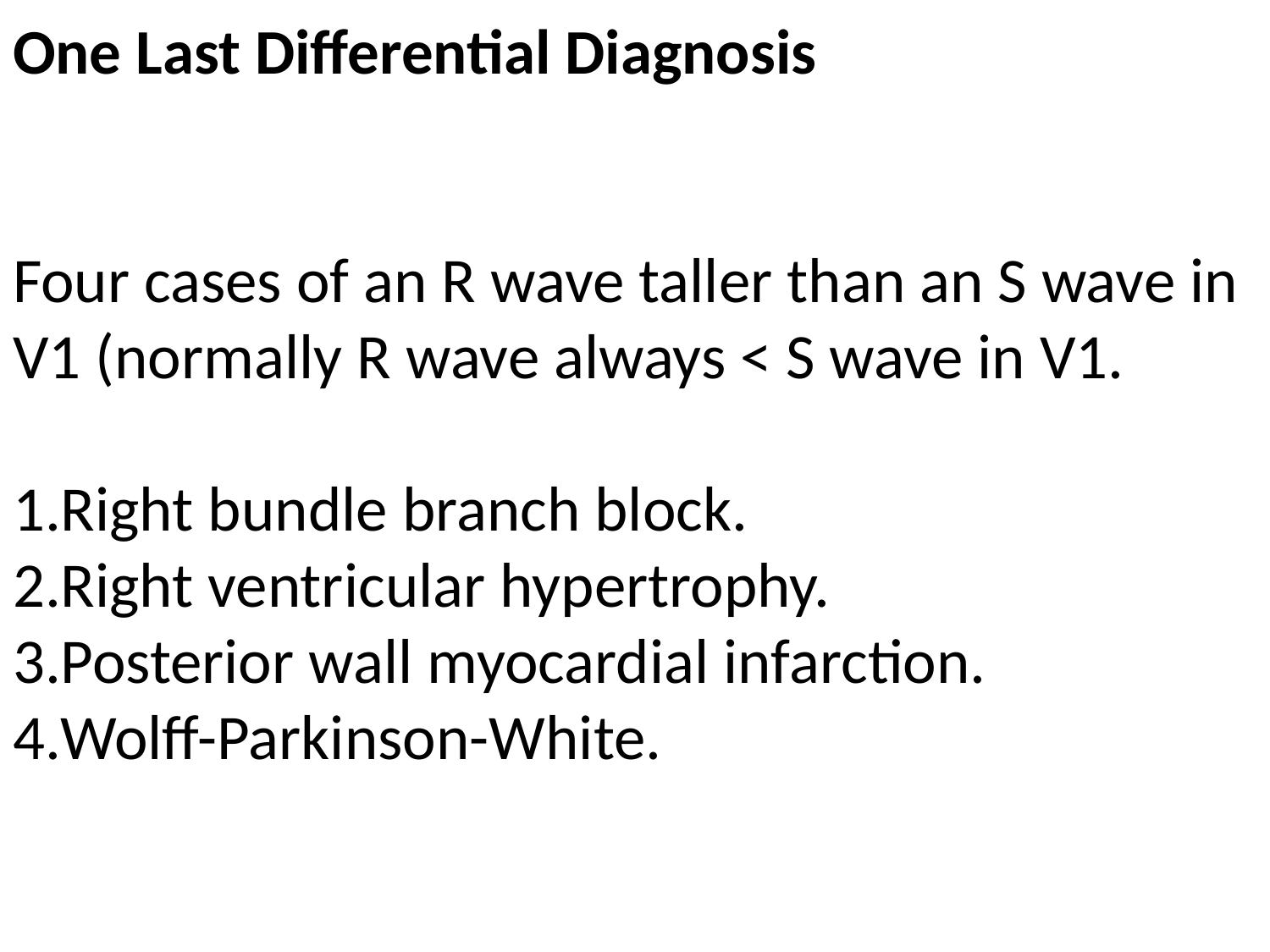

One Last Differential Diagnosis

Four cases of an R wave taller than an S wave in V1 (normally R wave always < S wave in V1.

Right bundle branch block.
Right ventricular hypertrophy.
Posterior wall myocardial infarction.
Wolff-Parkinson-White.